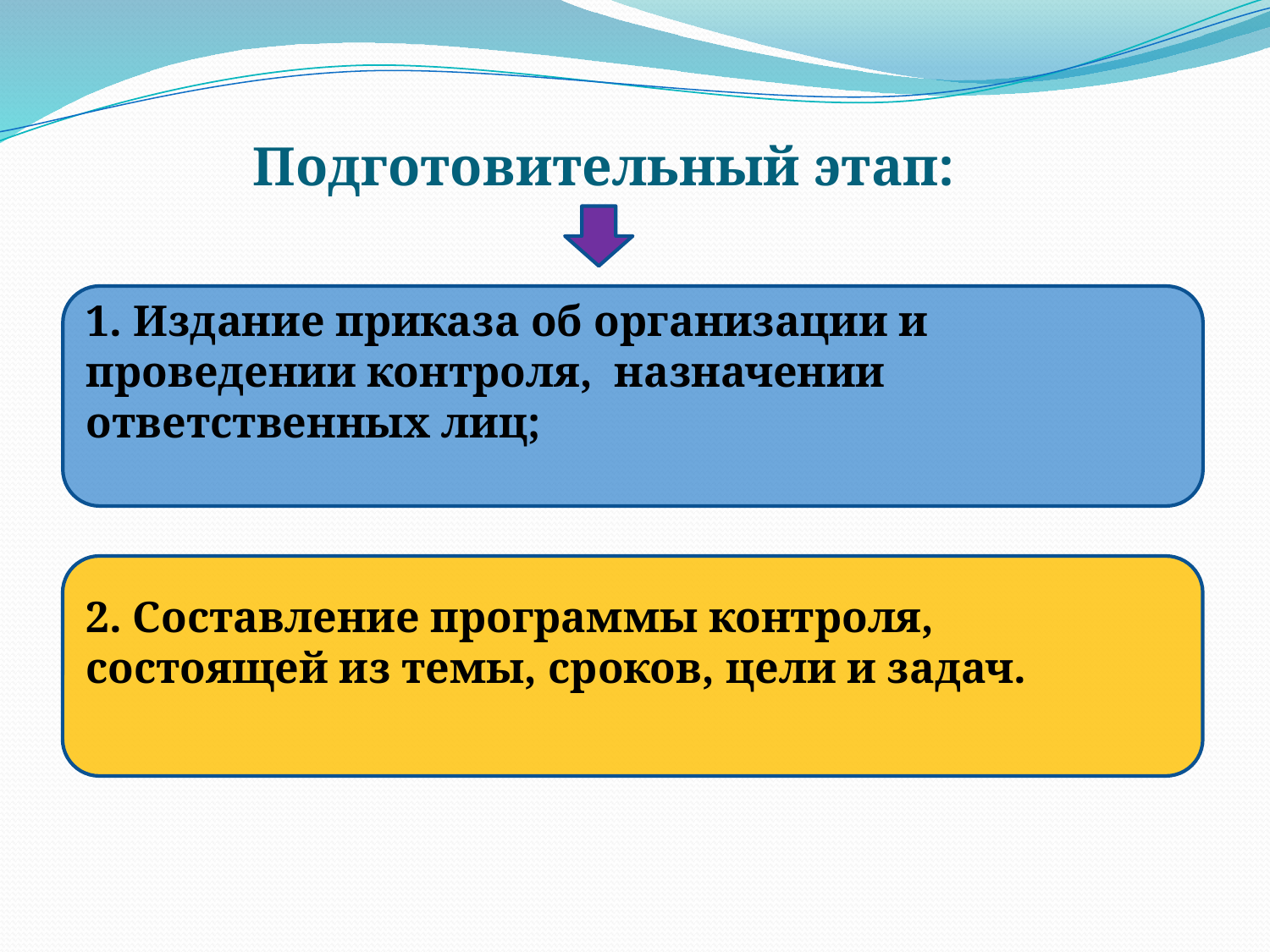

# Подготовительный этап:

1. Издание приказа об организации и проведении контроля,  назначении ответственных лиц;

2. Составление программы контроля, состоящей из темы, сроков, цели и задач.